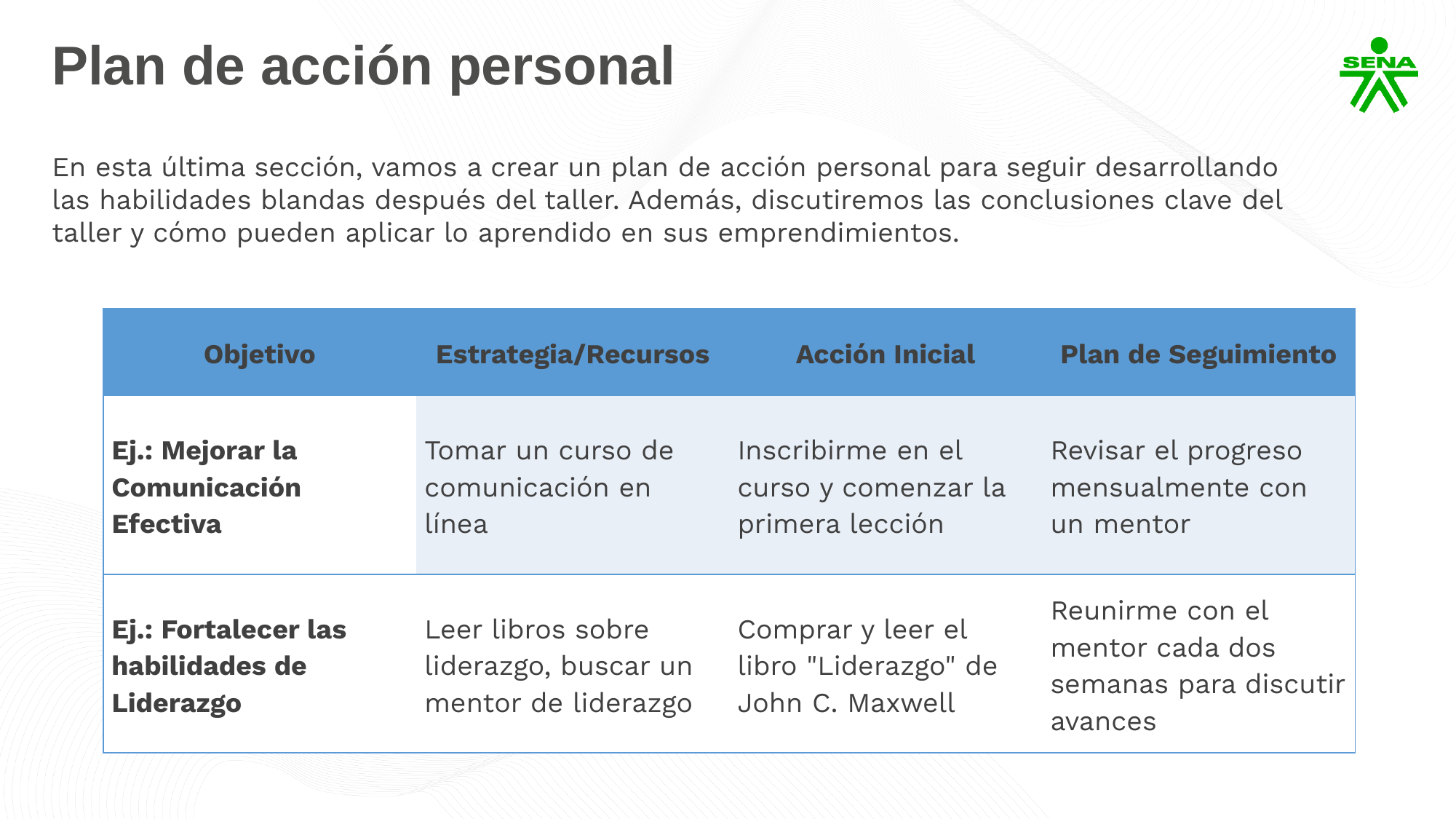

Plan de acción personal
En esta última sección, vamos a crear un plan de acción personal para seguir desarrollando las habilidades blandas después del taller. Además, discutiremos las conclusiones clave del taller y cómo pueden aplicar lo aprendido en sus emprendimientos.
| Objetivo | Estrategia/Recursos | Acción Inicial | Plan de Seguimiento |
| --- | --- | --- | --- |
| Ej.: Mejorar la Comunicación Efectiva | Tomar un curso de comunicación en línea | Inscribirme en el curso y comenzar la primera lección | Revisar el progreso mensualmente con un mentor |
| Ej.: Fortalecer las habilidades de Liderazgo | Leer libros sobre liderazgo, buscar un mentor de liderazgo | Comprar y leer el libro "Liderazgo" de John C. Maxwell | Reunirme con el mentor cada dos semanas para discutir avances |